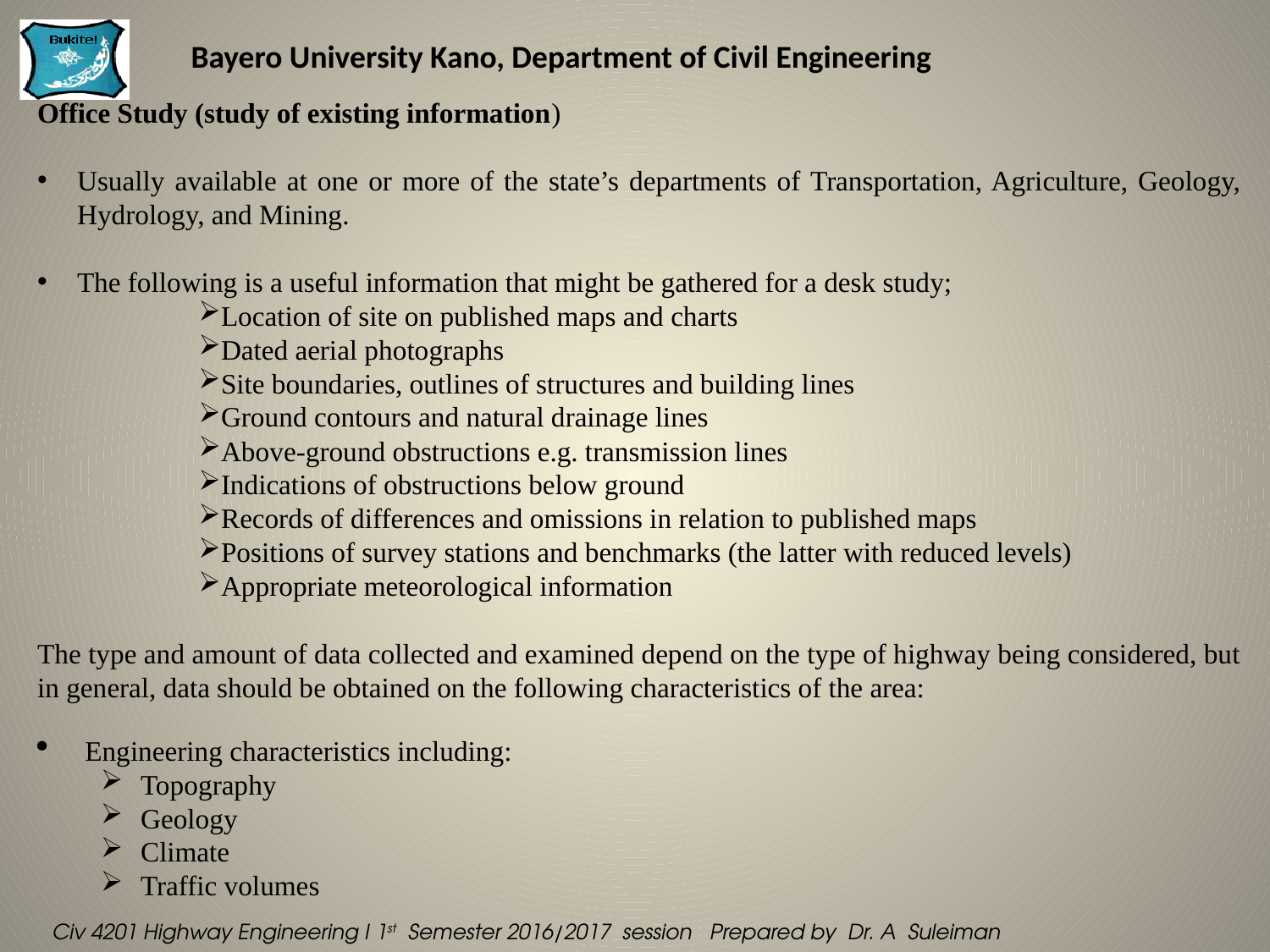

Office Study (study of existing information)

Usually available at one or more of the state’s departments of Transportation, Agriculture, Geology, Hydrology, and Mining.

The following is a useful information that might be gathered for a desk study;
Location of site on published maps and charts
Dated aerial photographs
Site boundaries, outlines of structures and building lines
Ground contours and natural drainage lines
Above-ground obstructions e.g. transmission lines
Indications of obstructions below ground
Records of differences and omissions in relation to published maps
Positions of survey stations and benchmarks (the latter with reduced levels)
Appropriate meteorological information

The type and amount of data collected and examined depend on the type of highway being considered, but in general, data should be obtained on the following characteristics of the area:

Engineering characteristics including:
Topography
Geology
Climate
Traffic volumes